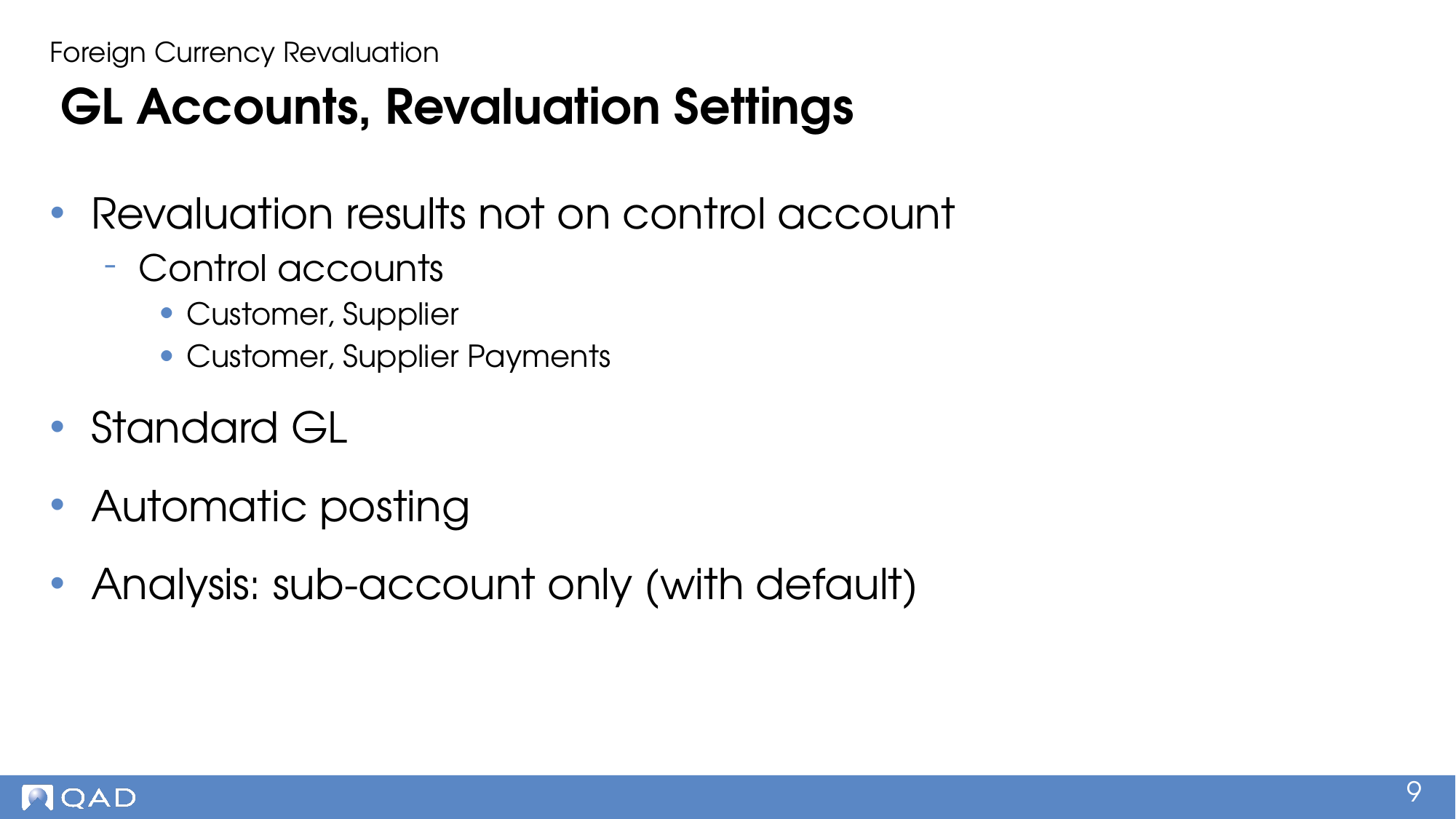

Foreign Currency Revaluation
# GL Accounts, Revaluation Settings
Revaluation results not on control account
Control accounts
Customer, Supplier
Customer, Supplier Payments
Standard GL
Automatic posting
Analysis: sub-account only (with default)

9